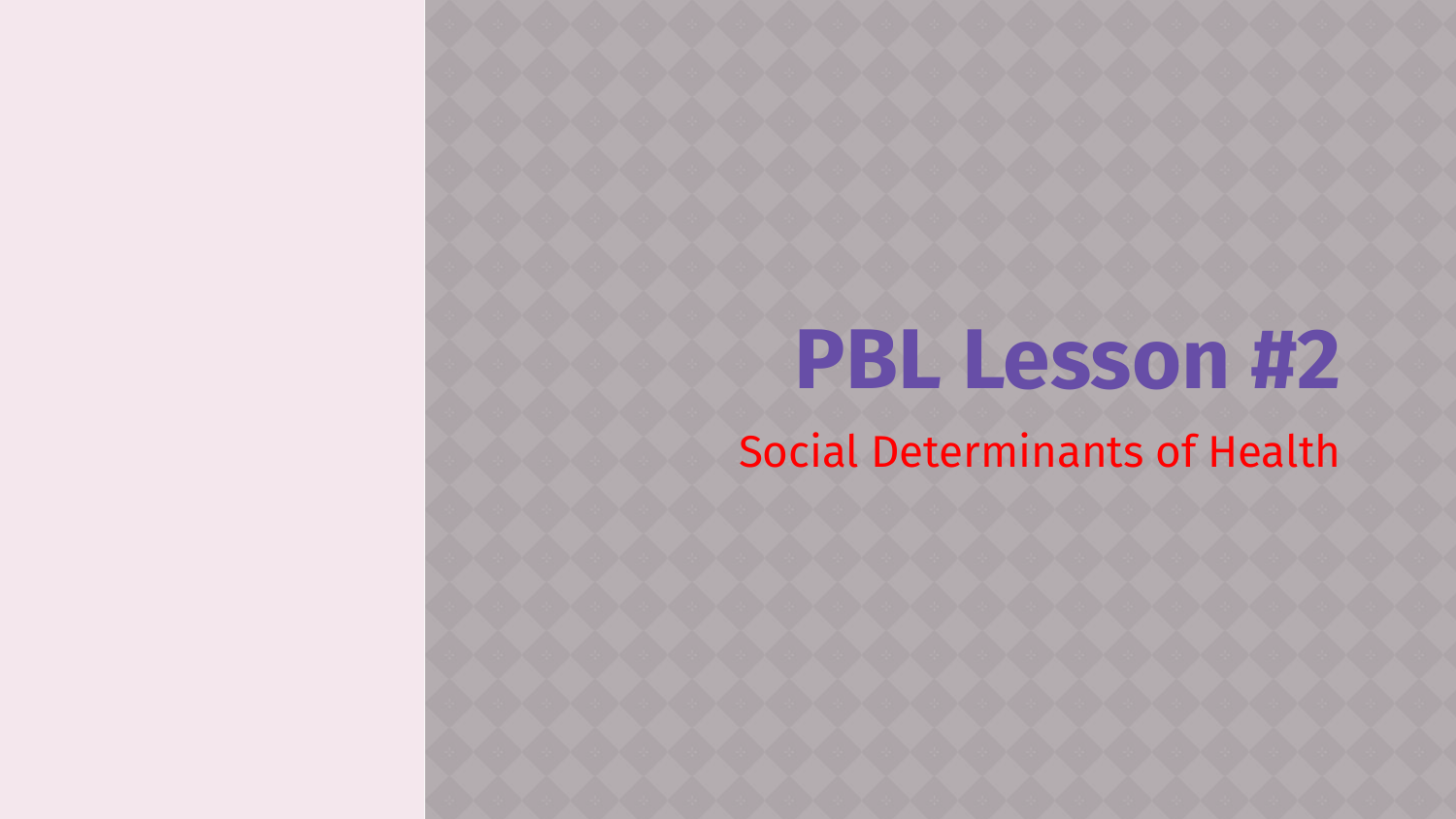

# PBL Lesson #2
Social Determinants of Health